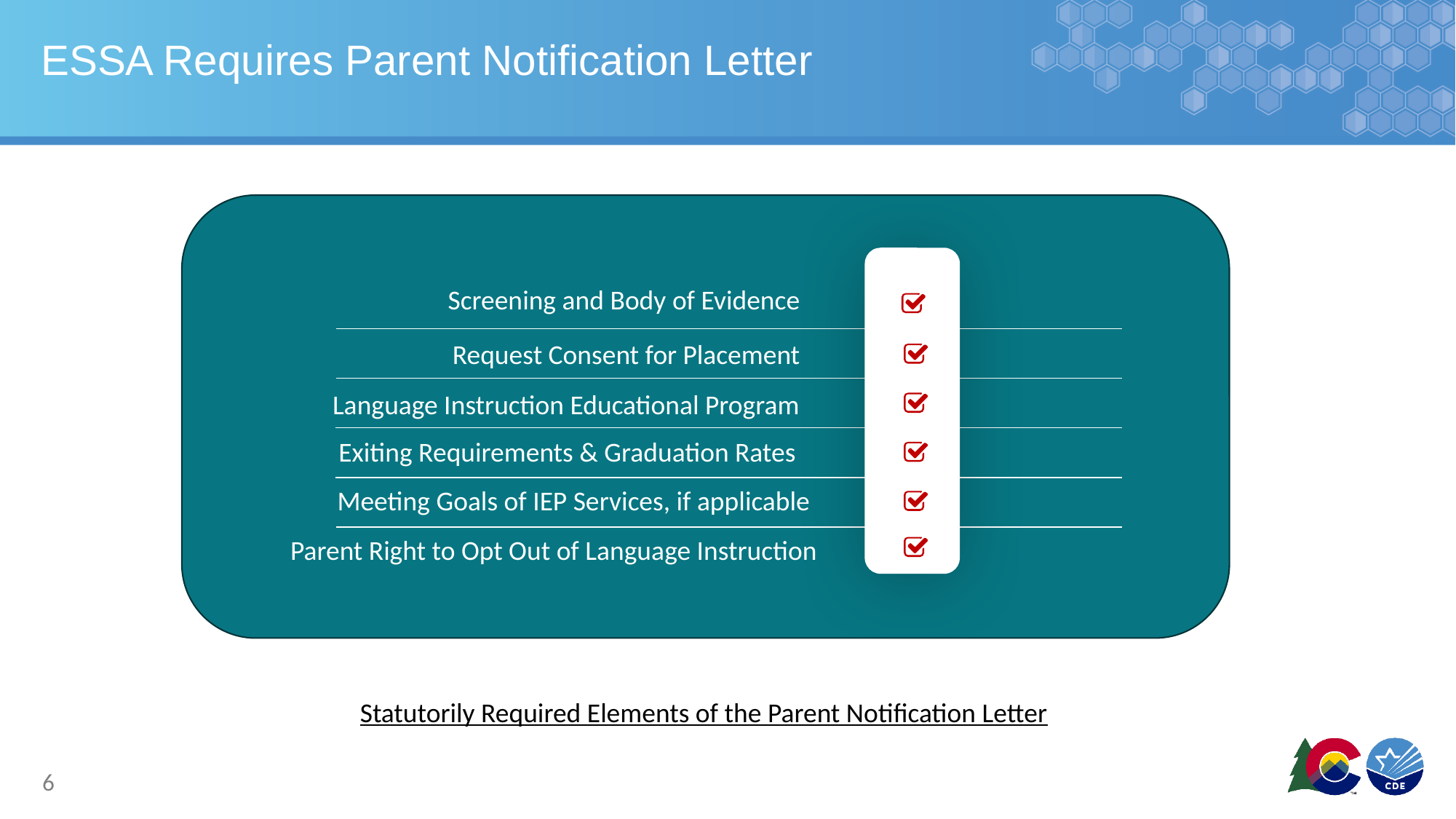

# ESSA Requires Parent Notification Letter

Screening and Body of Evidence

Request Consent for Placement

Language Instruction Educational Program

Exiting Requirements & Graduation Rates

Meeting Goals of IEP Services, if applicable

Parent Right to Opt Out of Language Instruction

Statutorily Required Elements of the Parent Notification Letter
6